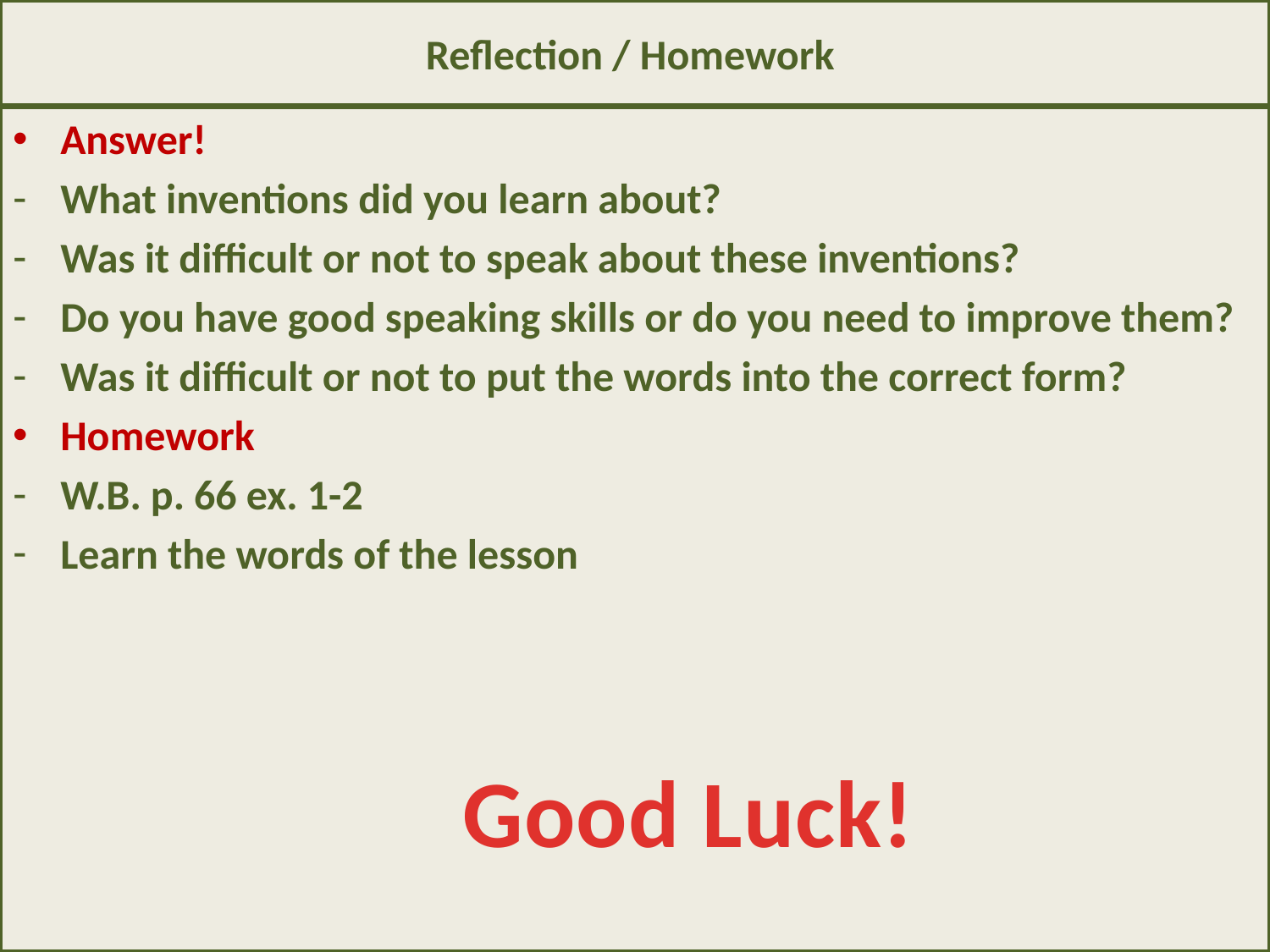

# Reflection / Homework
Answer!
What inventions did you learn about?
Was it difficult or not to speak about these inventions?
Do you have good speaking skills or do you need to improve them?
Was it difficult or not to put the words into the correct form?
Homework
W.B. p. 66 ex. 1-2
Learn the words of the lesson
 Good Luck!